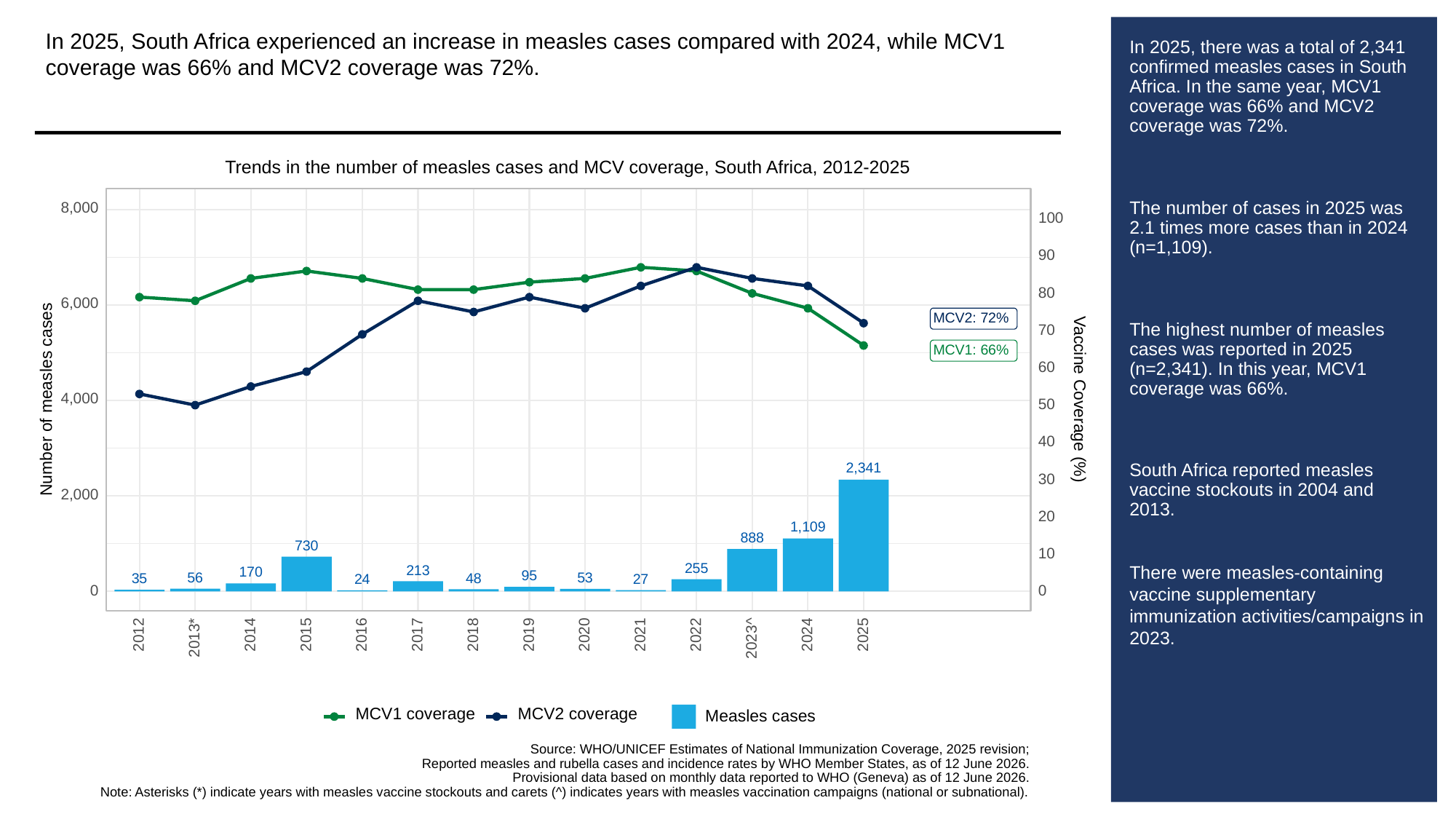

In 2025, South Africa experienced an increase in measles cases compared with 2024, while MCV1 coverage was 66% and MCV2 coverage was 72%.
# In 2025, there was a total of 2,341 confirmed measles cases in South Africa. In the same year, MCV1 coverage was 66% and MCV2 coverage was 72%.

The number of cases in 2025 was 2.1 times more cases than in 2024 (n=1,109).

The highest number of measles cases was reported in 2025 (n=2,341). In this year, MCV1 coverage was 66%.

South Africa reported measles vaccine stockouts in 2004 and 2013.

There were measles-containing vaccine supplementary immunization activities/campaigns in 2023.

Trends in the number of measles cases and MCV coverage, South Africa, 2012-2025

8,000

100
90

80

6,000

MCV2: 72%

70

MCV1: 66%

60

Vaccine Coverage (%)
4,000
Number of measles cases
50

40

2,341
30

2,000

20
1,109
888

730

10

255
213
170
95
56
53
48
35
27
24

0
0

2012
2014
2015
2016
2017
2018
2019
2020
2021
2022
2024
2025
2013*
2023^

MCV1 coverage
MCV2 coverage
Measles cases

Source: WHO/UNICEF Estimates of National Immunization Coverage, 2025 revision;
Reported measles and rubella cases and incidence rates by WHO Member States, as of 12 June 2026.
Provisional data based on monthly data reported to WHO (Geneva) as of 12 June 2026.
Note: Asterisks (*) indicate years with measles vaccine stockouts and carets (^) indicates years with measles vaccination campaigns (national or subnational).